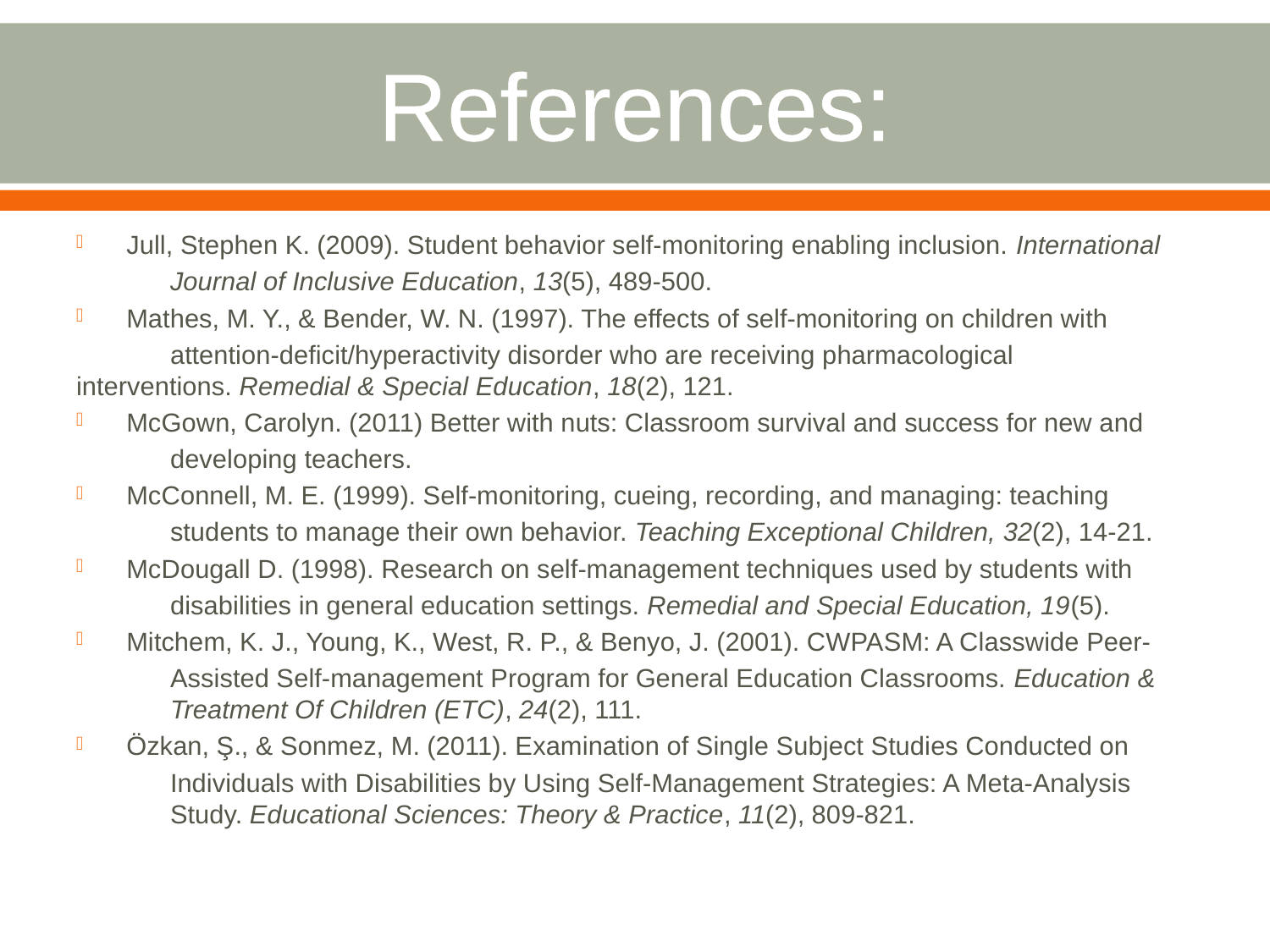

# References:
Jull, Stephen K. (2009). Student behavior self-monitoring enabling inclusion. International
	Journal of Inclusive Education, 13(5), 489-500.
Mathes, M. Y., & Bender, W. N. (1997). The effects of self-monitoring on children with
	attention-deficit/hyperactivity disorder who are receiving pharmacological 	interventions. Remedial & Special Education, 18(2), 121.
McGown, Carolyn. (2011) Better with nuts: Classroom survival and success for new and
	developing teachers.
McConnell, M. E. (1999). Self-monitoring, cueing, recording, and managing: teaching
	students to manage their own behavior. Teaching Exceptional Children, 32(2), 14-21.
McDougall D. (1998). Research on self-management techniques used by students with
	disabilities in general education settings. Remedial and Special Education, 19(5).
Mitchem, K. J., Young, K., West, R. P., & Benyo, J. (2001). CWPASM: A Classwide Peer-
	Assisted Self-management Program for General Education Classrooms. Education & 	Treatment Of Children (ETC), 24(2), 111.
Özkan, Ş., & Sonmez, M. (2011). Examination of Single Subject Studies Conducted on
	Individuals with Disabilities by Using Self-Management Strategies: A Meta-Analysis 	Study. Educational Sciences: Theory & Practice, 11(2), 809-821.